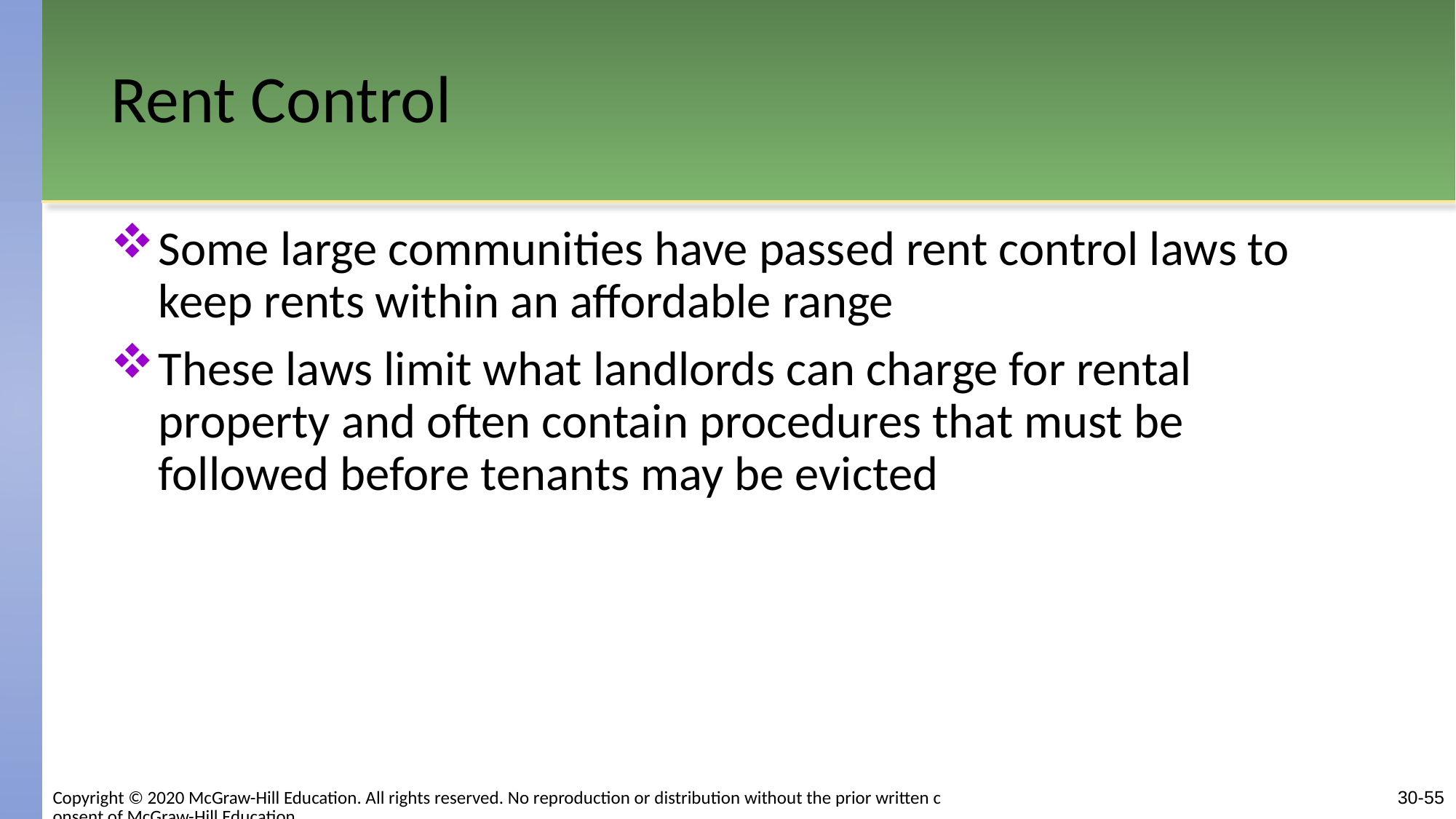

# Rent Control
Some large communities have passed rent control laws to keep rents within an affordable range
These laws limit what landlords can charge for rental property and often contain procedures that must be followed before tenants may be evicted

Copyright © 2020 McGraw-Hill Education. All rights reserved. No reproduction or distribution without the prior written consent of McGraw-Hill Education.
30-55